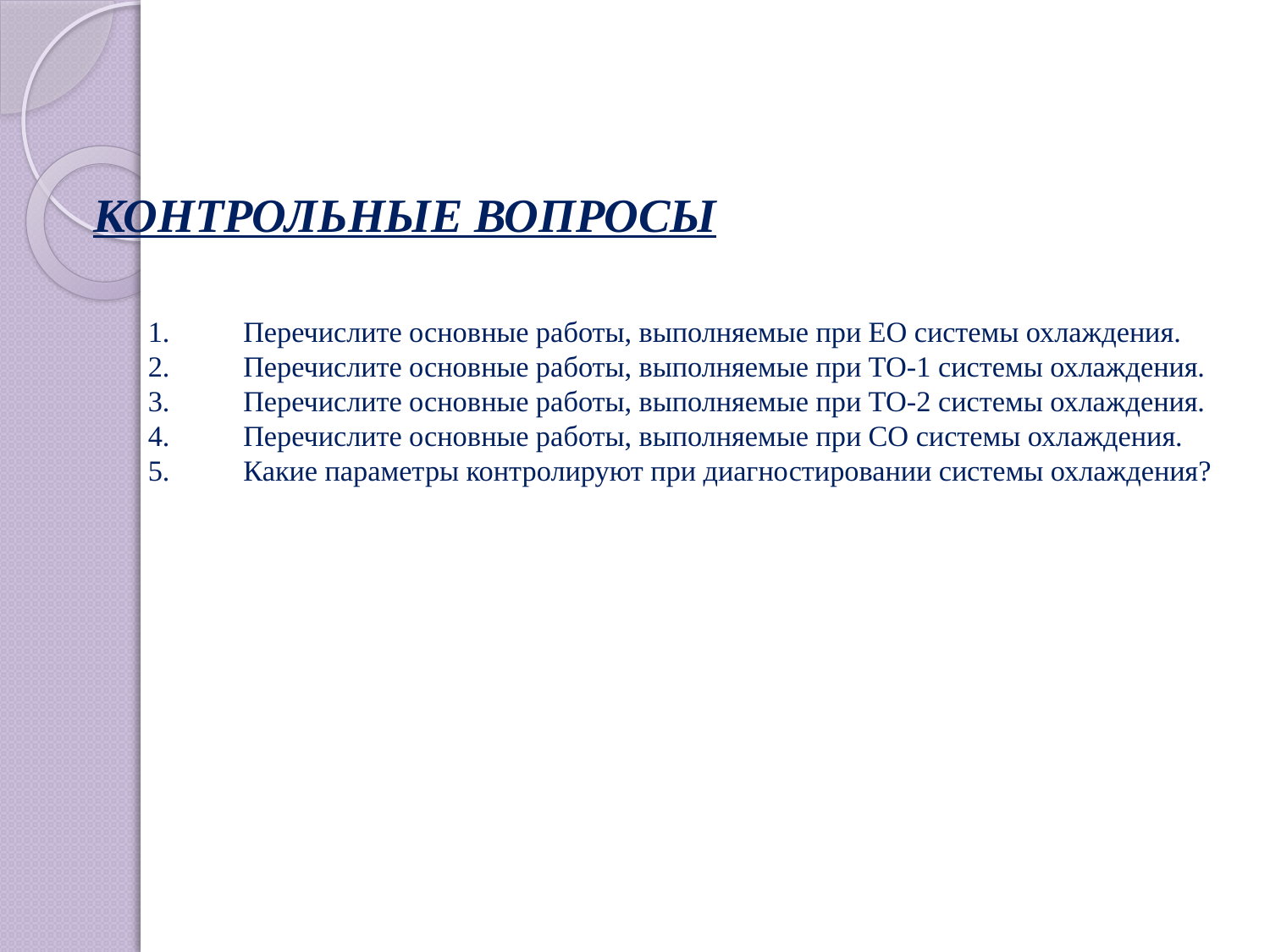

# КОНТРОЛЬНЫЕ ВОПРОСЫ 1.	Перечислите основные работы, выполняемые при ЕО системы охлаждения. 2.	Перечислите основные работы, выполняемые при ТО-1 системы охлаждения. 3.	Перечислите основные работы, выполняемые при ТО-2 системы охлаждения. 4.	Перечислите основные работы, выполняемые при СО системы охлаждения. 5.	Какие параметры контролируют при диагностировании системы охлаждения?